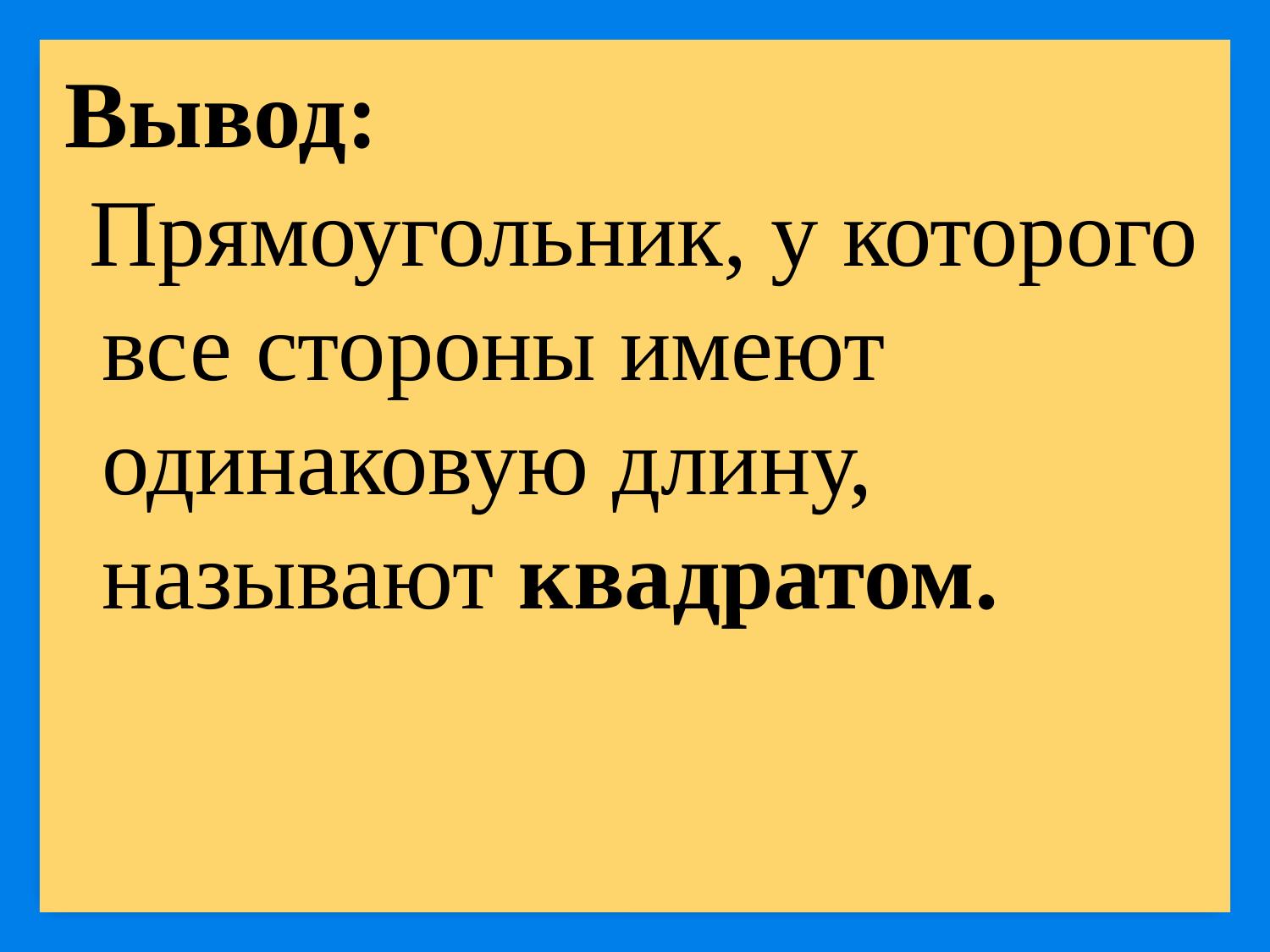

Вывод:
 Прямоугольник, у которого все стороны имеют одинаковую длину, называют квадратом.
#